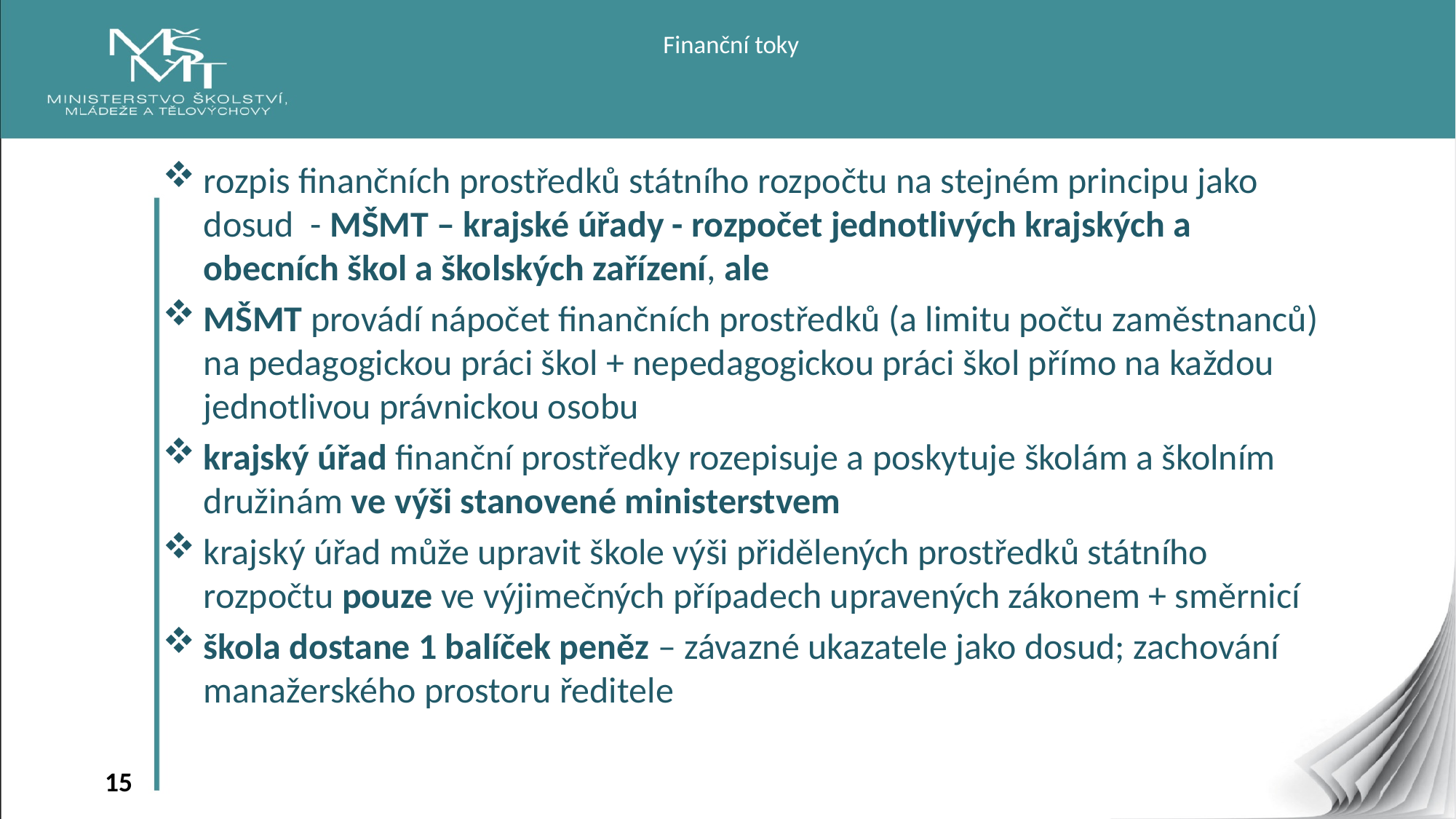

# Finanční toky
rozpis finančních prostředků státního rozpočtu na stejném principu jako dosud  - MŠMT – krajské úřady - rozpočet jednotlivých krajských a obecních škol a školských zařízení, ale
MŠMT provádí nápočet finančních prostředků (a limitu počtu zaměstnanců) na pedagogickou práci škol + nepedagogickou práci škol přímo na každou jednotlivou právnickou osobu
krajský úřad finanční prostředky rozepisuje a poskytuje školám a školním družinám ve výši stanovené ministerstvem
krajský úřad může upravit škole výši přidělených prostředků státního rozpočtu pouze ve výjimečných případech upravených zákonem + směrnicí
škola dostane 1 balíček peněz – závazné ukazatele jako dosud; zachování manažerského prostoru ředitele